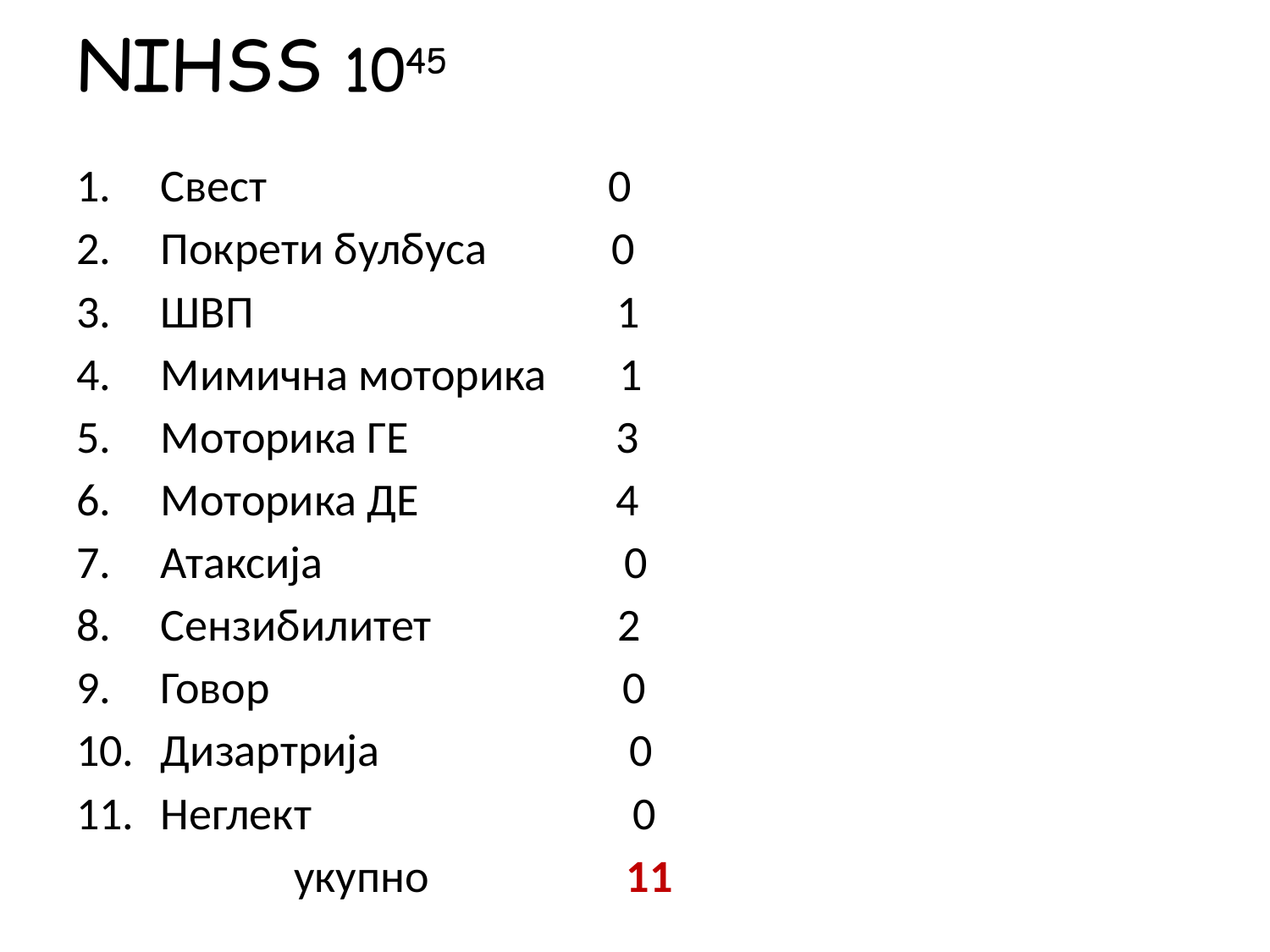

# NIHSS 1045
Свест                                 0
Покрети булбуса            0
ШВП                                   1
Мимична моторика       1
Моторика ГЕ                    3
Моторика ДЕ                   4
Атаксија                             0
Сензибилитет                  2
Говор                                  0
Дизартрија                        0
Неглект                               0
                     укупно                   11